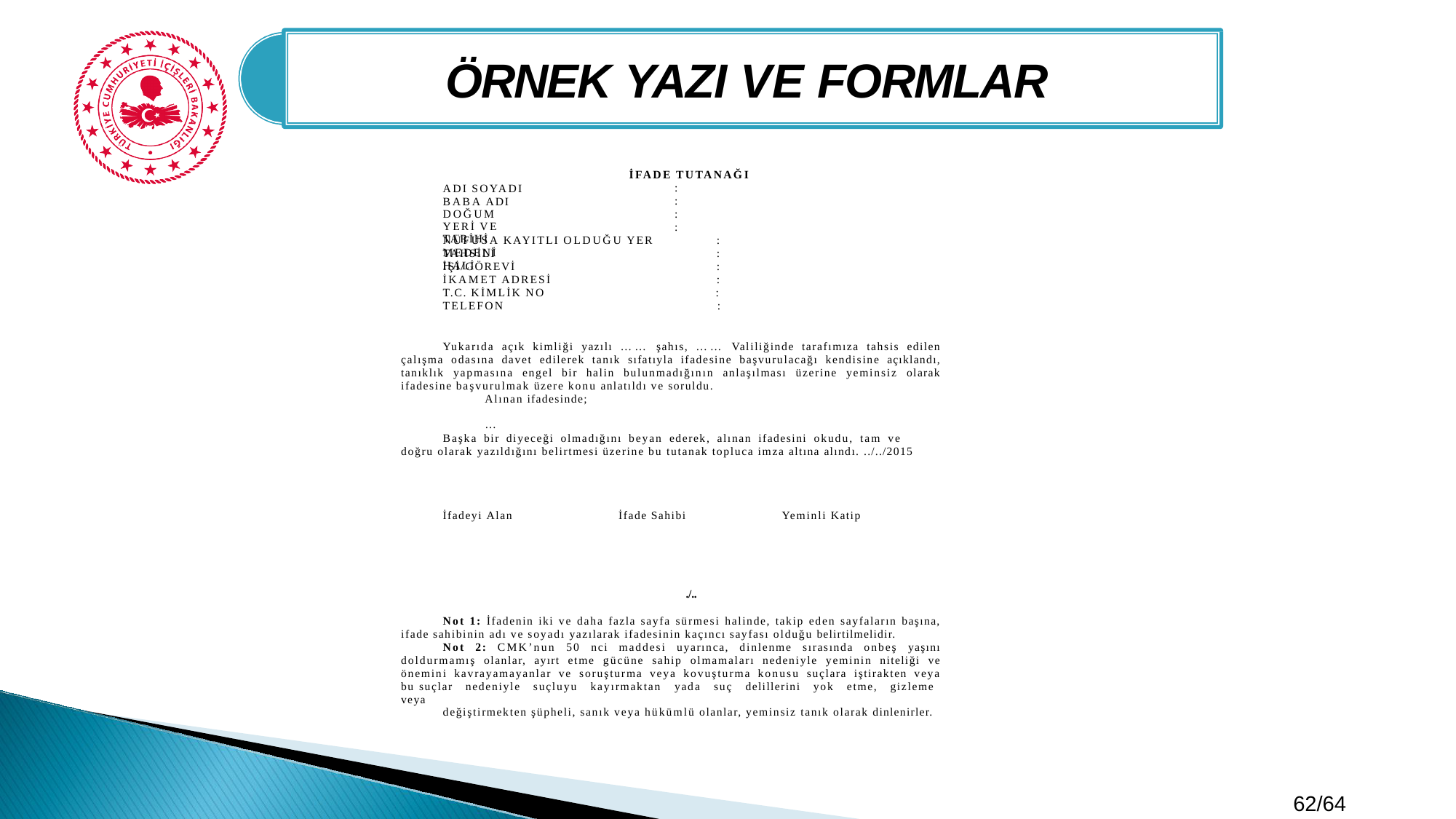

# ÖRNEK YAZI VE FORMLAR
İFADE TUTANAĞI
:
:
:
:
ADI SOYADI BABA ADI
DOĞUM YERİ VE TARİHİ
MEDENİ HALİ
NÜFUSA KAYITLI OLDUĞU YER	:
TAHSİLİ	:
İŞİ/GÖREVİ	:
İKAMET ADRESİ	:
T.C. KİMLİK NO	:
TELEFON	:

Yukarıda açık kimliği yazılı …… şahıs, …… Valiliğinde tarafımıza tahsis edilen çalışma odasına davet edilerek tanık sıfatıyla ifadesine başvurulacağı kendisine açıklandı, tanıklık yapmasına engel bir halin bulunmadığının anlaşılması üzerine yeminsiz olarak ifadesine başvurulmak üzere konu anlatıldı ve soruldu.
Alınan ifadesinde;
…
Başka bir diyeceği olmadığını beyan ederek, alınan ifadesini okudu, tam ve doğru olarak yazıldığını belirtmesi üzerine bu tutanak topluca imza altına alındı. ../../2015
İfadeyi Alan
İfade Sahibi
Yeminli Katip
./..

Not 1: İfadenin iki ve daha fazla sayfa sürmesi halinde, takip eden sayfaların başına, ifade sahibinin adı ve soyadı yazılarak ifadesinin kaçıncı sayfası olduğu belirtilmelidir.
Not 2: CMK’nun 50  nci maddesi uyarınca, dinlenme sırasında  onbeş  yaşını doldurmamış olanlar, ayırt etme gücüne sahip olmamaları nedeniyle yeminin niteliği ve önemini kavrayamayanlar ve soruşturma veya kovuşturma konusu suçlara iştirakten veya bu suçlar  nedeniyle  suçluyu  kayırmaktan  yada  suç  delillerini  yok  etme,  gizleme  veya
değiştirmekten şüpheli, sanık veya hükümlü olanlar, yeminsiz tanık olarak dinlenirler.